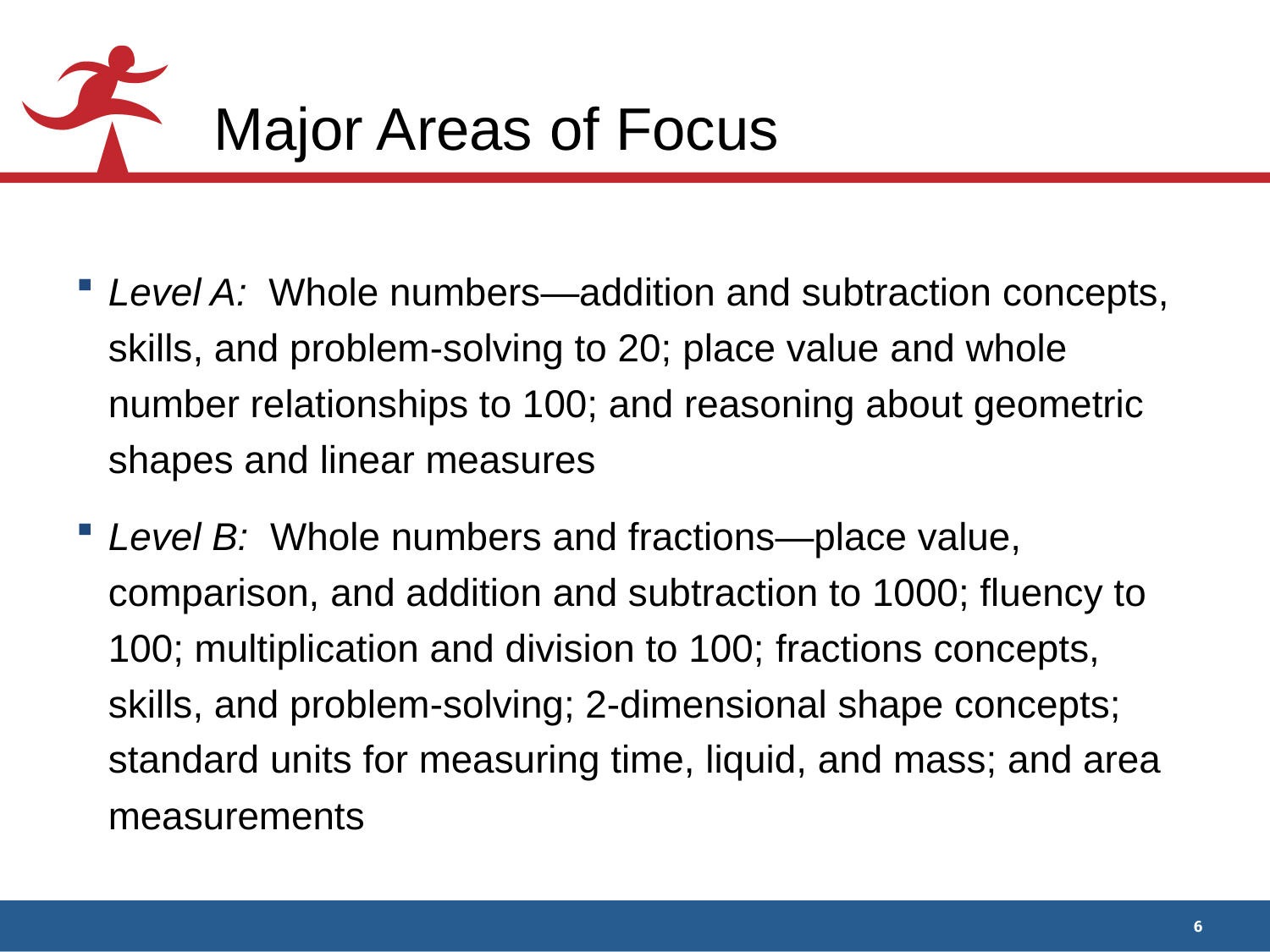

# Major Areas of Focus
Level A:  Whole numbers—addition and subtraction concepts, skills, and problem-solving to 20; place value and whole number relationships to 100; and reasoning about geometric shapes and linear measures
Level B:  Whole numbers and fractions—place value, comparison, and addition and subtraction to 1000; fluency to 100; multiplication and division to 100; fractions concepts, skills, and problem-solving; 2-dimensional shape concepts; standard units for measuring time, liquid, and mass; and area measurements